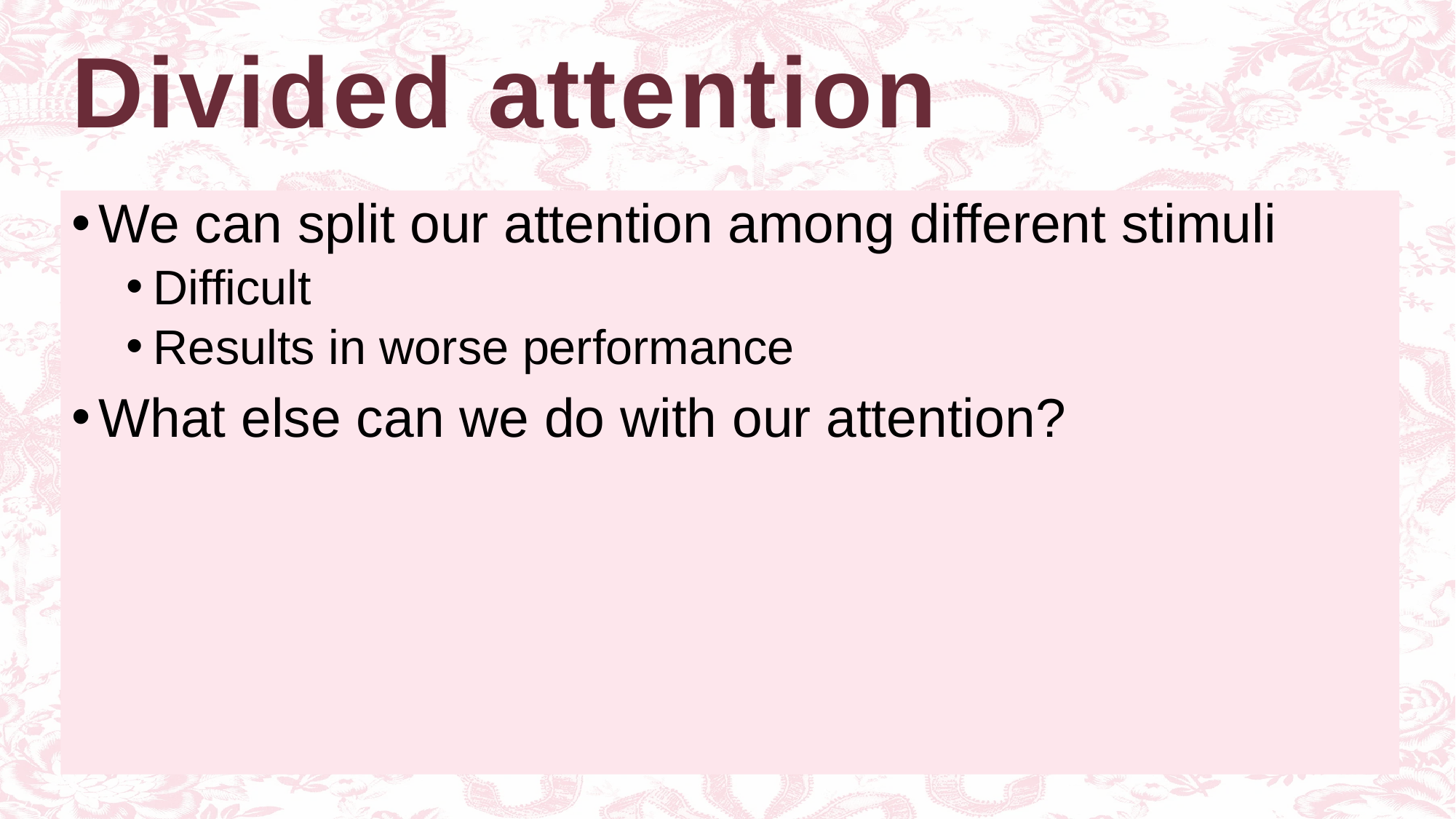

# Divided attention
We can split our attention among different stimuli
Difficult
Results in worse performance
What else can we do with our attention?